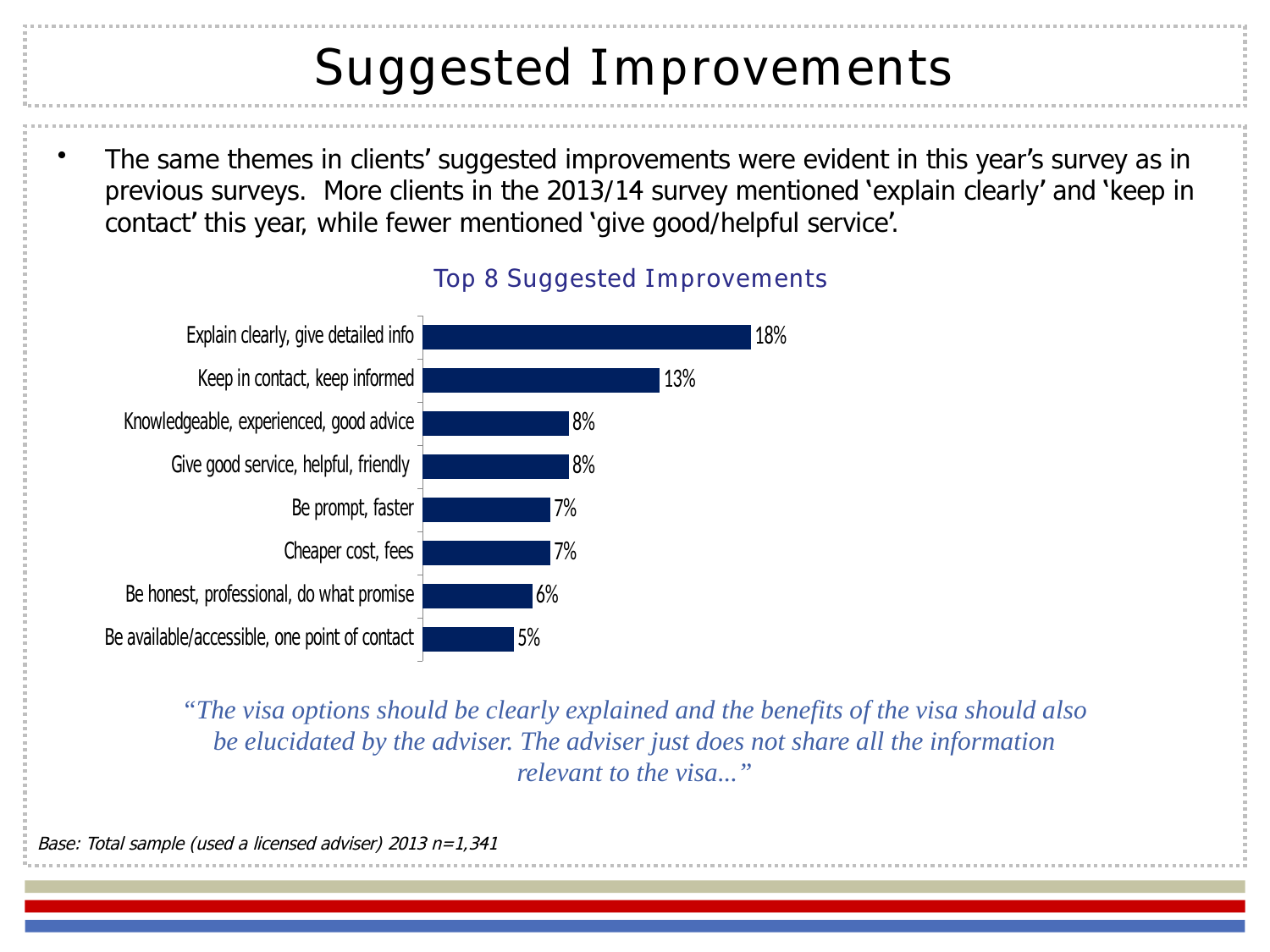

# Suggested Improvements

The same themes in clients’ suggested improvements were evident in this year’s survey as in previous surveys.  More clients in the 2013/14 survey mentioned ‘explain clearly’ and ‘keep in contact’ this year, while fewer mentioned ‘give good/helpful service’.

Top 8 Suggested Improvements

### Chart

| Category | 2013/14 |
|---|---|
| Be available/accessible, one point of contact | 0.05 |
| Be honest, professional, do what promise | 0.06000000000000003 |
| Cheaper cost, fees | 0.07000000000000002 |
| Be prompt, faster | 0.07000000000000002 |
| Give good service, helpful, friendly  | 0.08000000000000004 |
| Knowledgeable, experienced, good advice | 0.08000000000000004 |
| Keep in contact, keep informed | 0.13 |
| Explain clearly, give detailed info | 0.18000000000000013 |
“The visa options should be clearly explained and the benefits of the visa should also be elucidated by the adviser. The adviser just does not share all the information relevant to the visa...”
Base: Total sample (used a licensed adviser) 2013 n=1,341
10